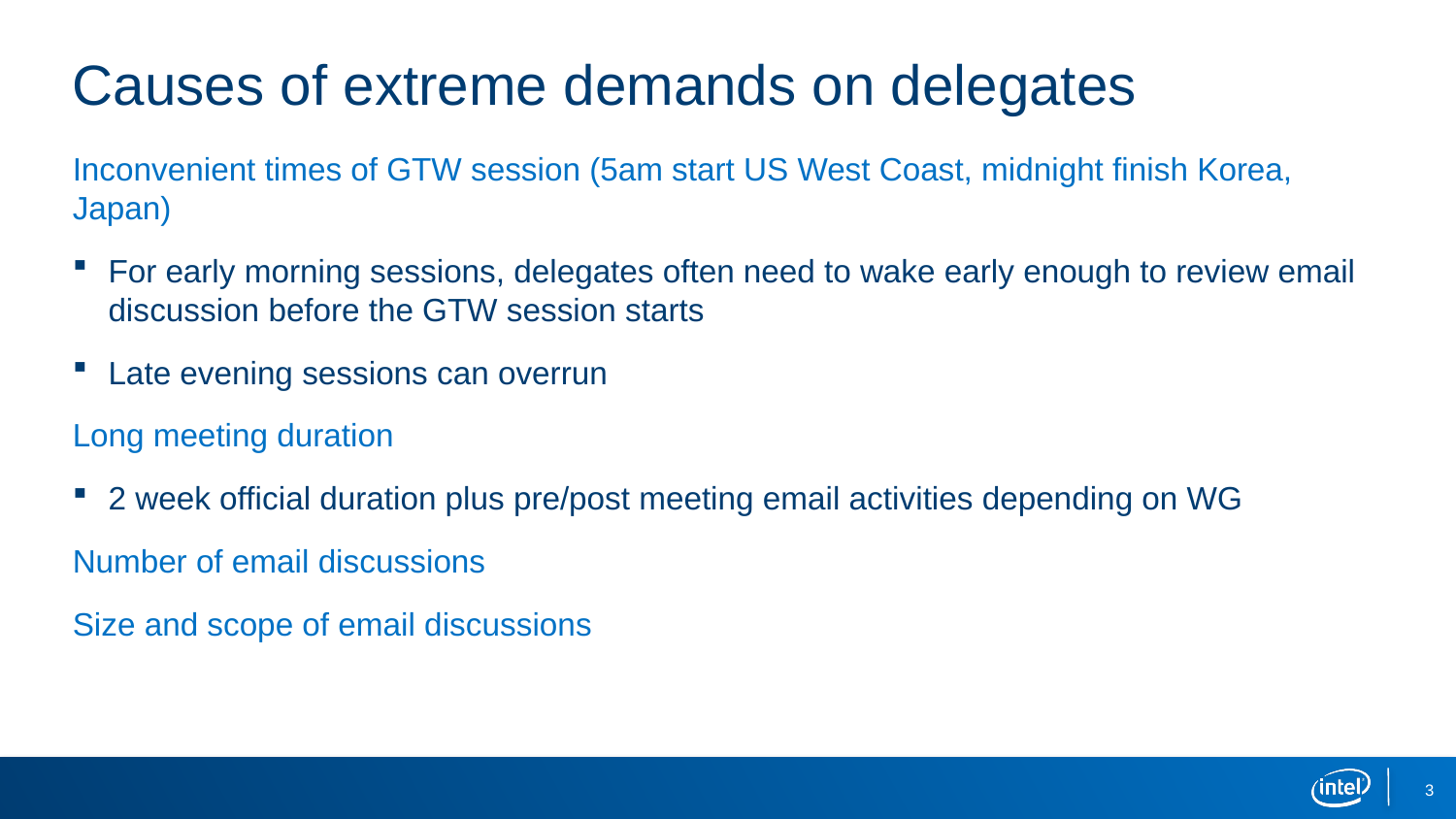

# Causes of extreme demands on delegates
Inconvenient times of GTW session (5am start US West Coast, midnight finish Korea, Japan)
For early morning sessions, delegates often need to wake early enough to review email discussion before the GTW session starts
Late evening sessions can overrun
Long meeting duration
2 week official duration plus pre/post meeting email activities depending on WG
Number of email discussions
Size and scope of email discussions
3